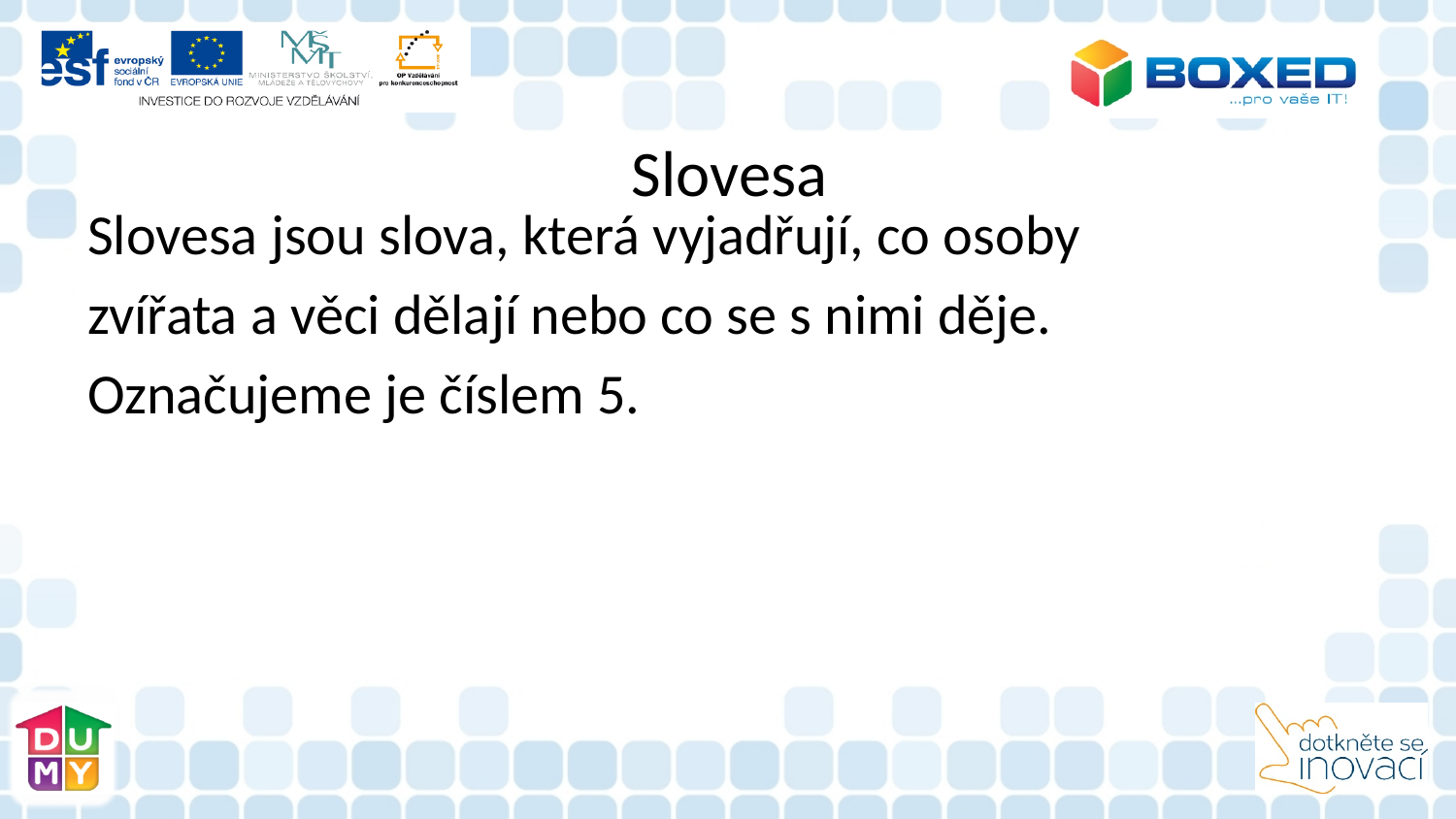

# Slovesa
Slovesa jsou slova, která vyjadřují, co osoby
zvířata a věci dělají nebo co se s nimi děje.
Označujeme je číslem 5.